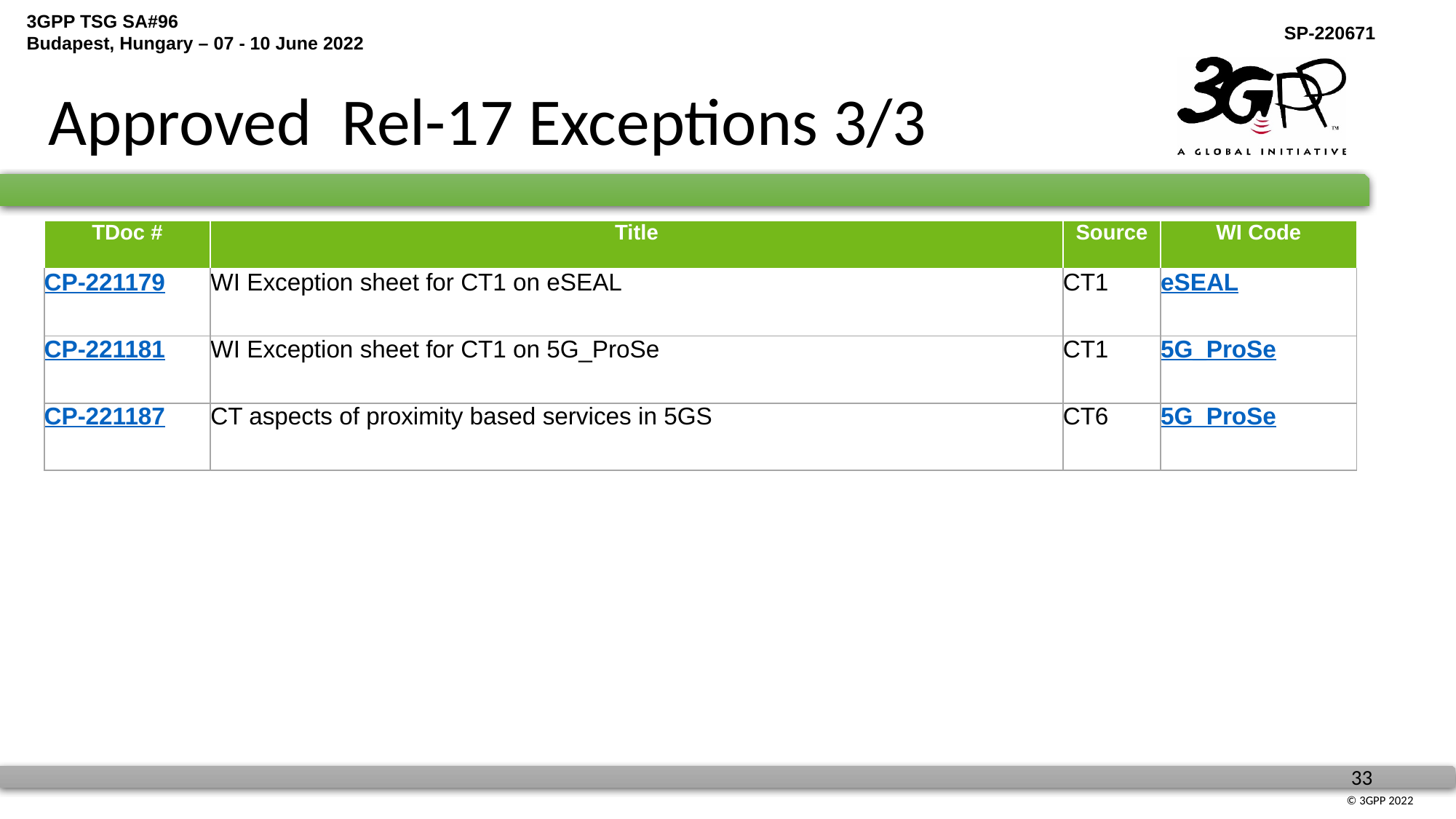

# Approved  Rel-17 Exceptions 3/3
| TDoc # | Title | Source | WI Code |
| --- | --- | --- | --- |
| CP-221179 | WI Exception sheet for CT1 on eSEAL | CT1 | eSEAL |
| CP-221181 | WI Exception sheet for CT1 on 5G\_ProSe | CT1 | 5G\_ProSe |
| CP-221187 | CT aspects of proximity based services in 5GS | CT6 | 5G\_ProSe |